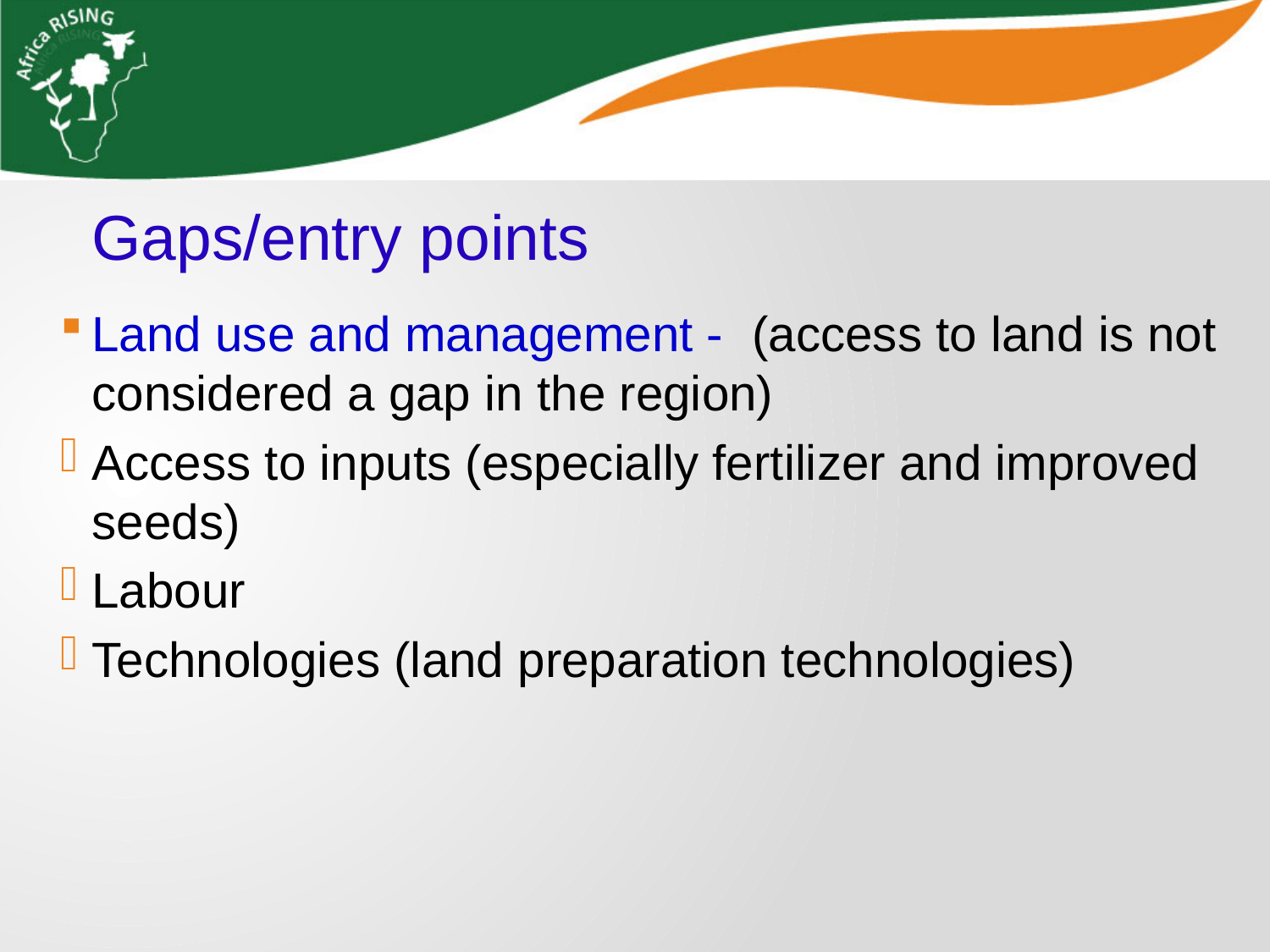

Gaps/entry points
Land use and management -  (access to land is not considered a gap in the region)
Access to inputs (especially fertilizer and improved seeds)
Labour
Technologies (land preparation technologies)